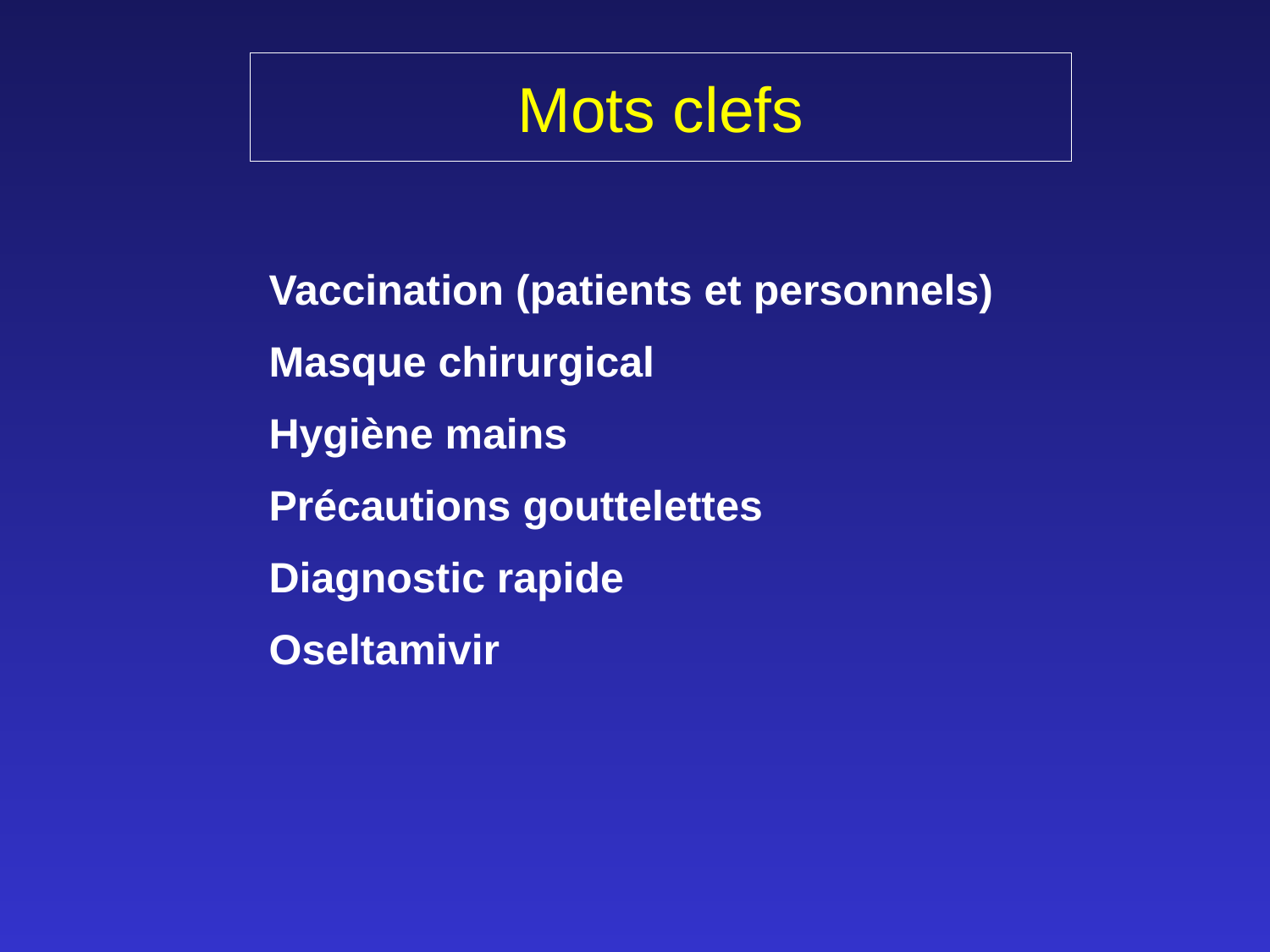

# Mots clefs
Vaccination (patients et personnels)
Masque chirurgical
Hygiène mains
Précautions gouttelettes
Diagnostic rapide
Oseltamivir